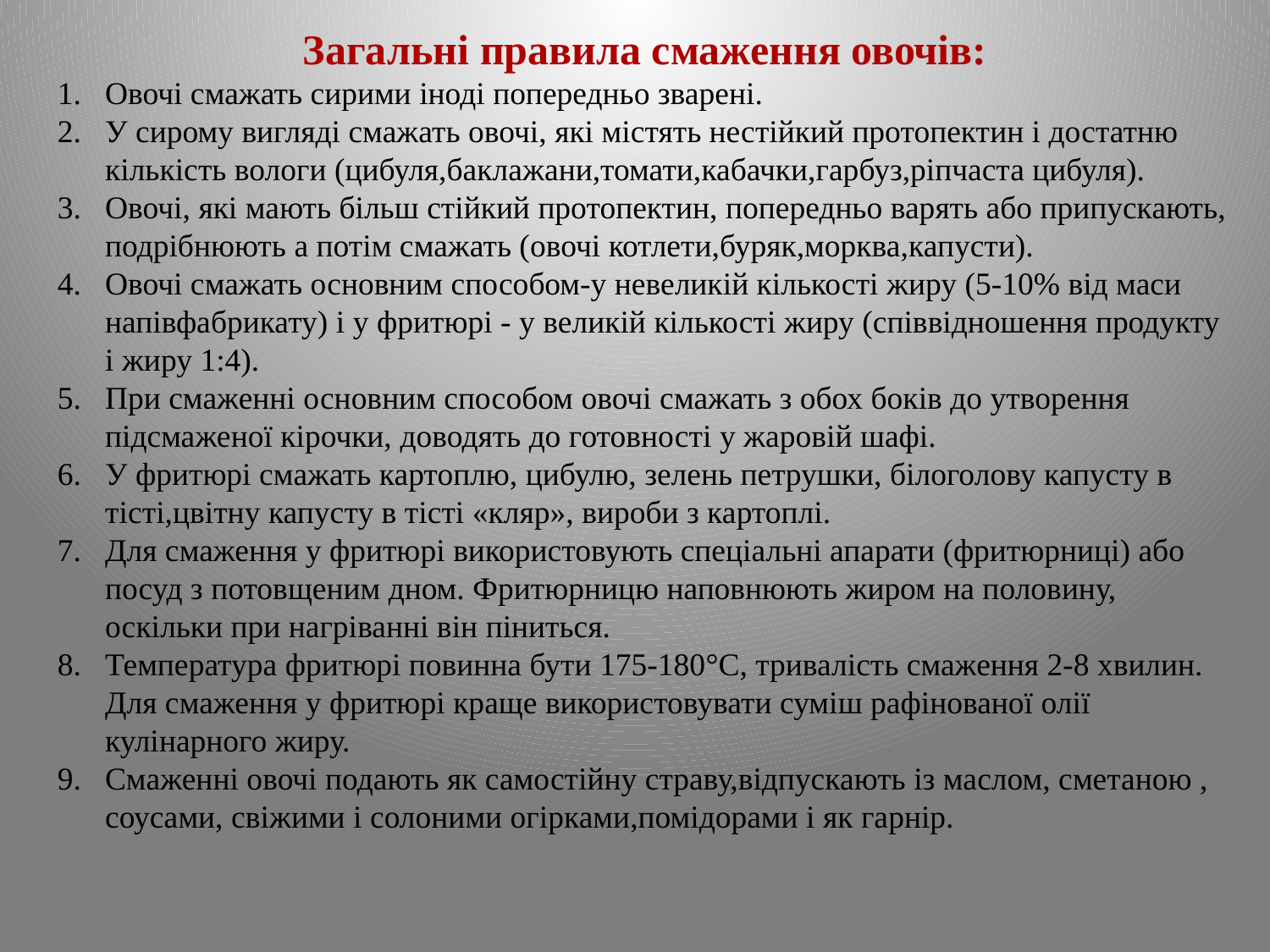

Загальні правила смаження овочів:
Овочі смажать сирими іноді попередньо зварені.
У сирому вигляді смажать овочі, які містять нестійкий протопектин і достатню кількість вологи (цибуля,баклажани,томати,кабачки,гарбуз,ріпчаста цибуля).
Овочі, які мають більш стійкий протопектин, попередньо варять або припускають, подрібнюють а потім смажать (овочі котлети,буряк,морква,капусти).
Овочі смажать основним способом-у невеликій кількості жиру (5-10% від маси напівфабрикату) і у фритюрі - у великій кількості жиру (співвідношення продукту і жиру 1:4).
При смаженні основним способом овочі смажать з обох боків до утворення підсмаженої кірочки, доводять до готовності у жаровій шафі.
У фритюрі смажать картоплю, цибулю, зелень петрушки, білоголову капусту в тісті,цвітну капусту в тісті «кляр», вироби з картоплі.
Для смаження у фритюрі використовують спеціальні апарати (фритюрниці) або посуд з потовщеним дном. Фритюрницю наповнюють жиром на половину, оскільки при нагріванні він піниться.
Температура фритюрі повинна бути 175-180°C, тривалість смаження 2-8 хвилин. Для смаження у фритюрі краще використовувати суміш рафінованої олії кулінарного жиру.
Смаженні овочі подають як самостійну страву,відпускають із маслом, сметаною , соусами, свіжими і солоними огірками,помідорами і як гарнір.